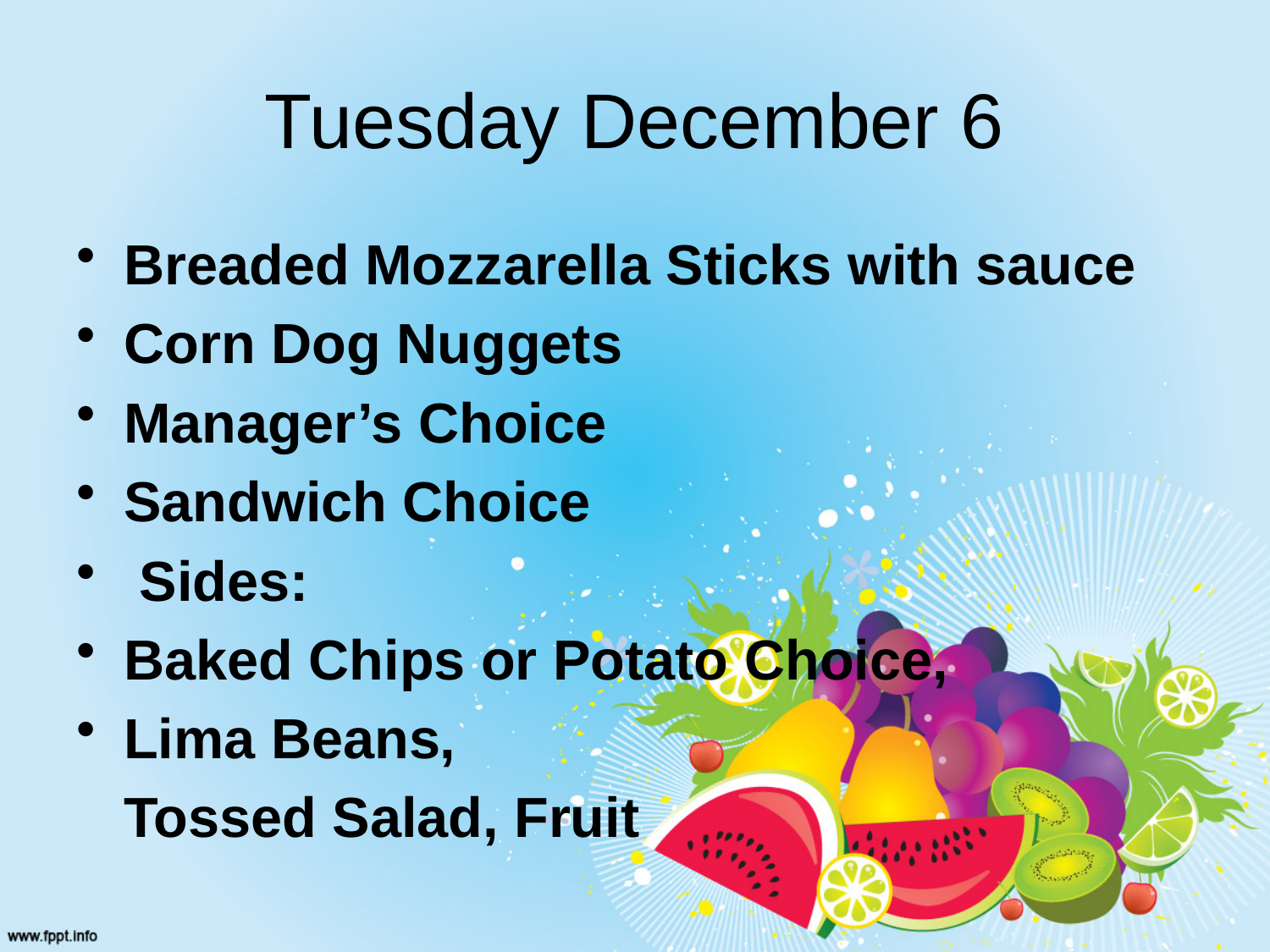

# Tuesday December 6
Breaded Mozzarella Sticks with sauce
Corn Dog Nuggets
Manager’s Choice
Sandwich Choice
 Sides:
Baked Chips or Potato Choice,
Lima Beans,
	Tossed Salad, Fruit